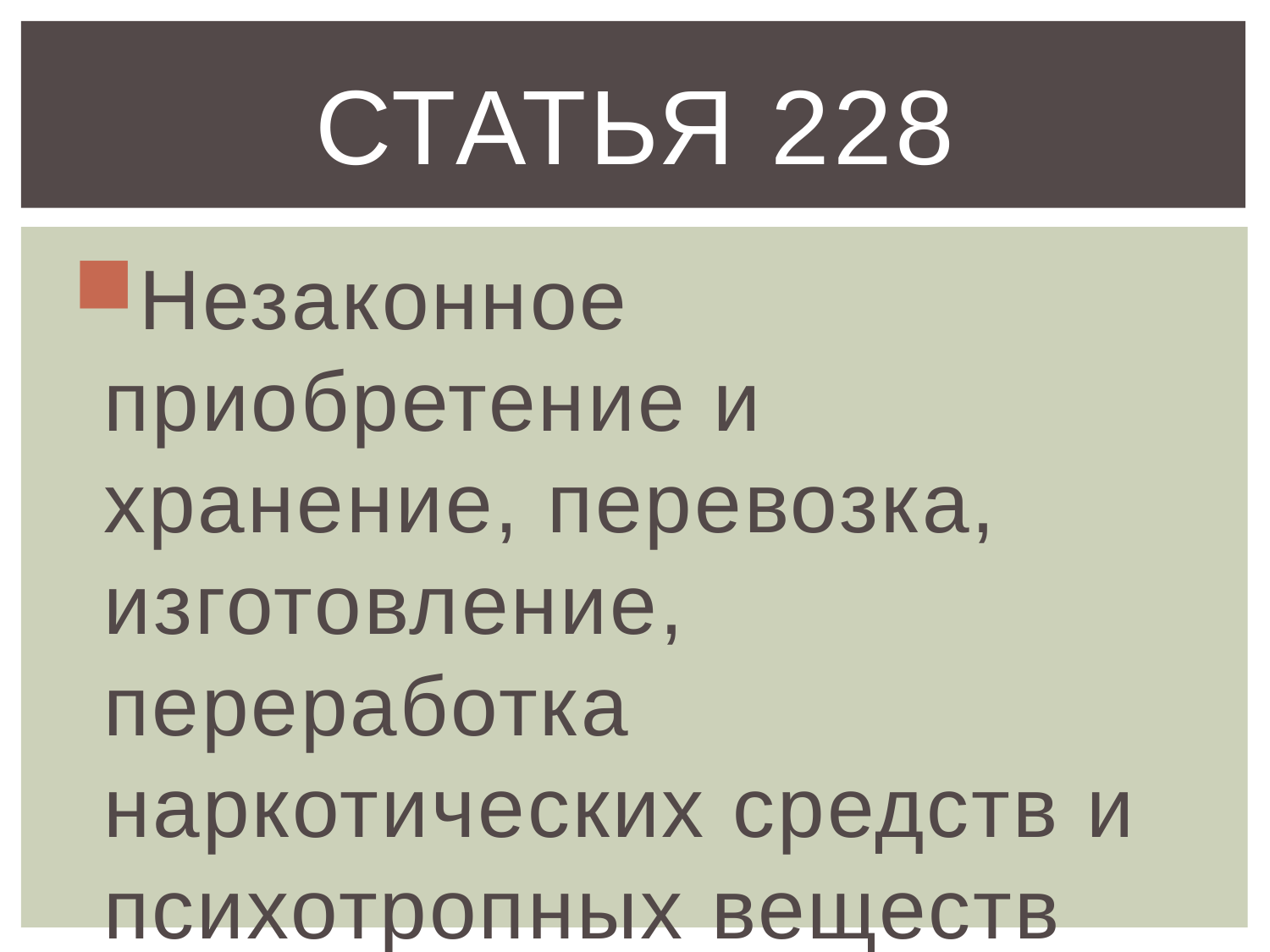

# Статья 228
Незаконное приобретение и хранение, перевозка, изготовление, переработка наркотических средств и психотропных веществ или их аналогов.